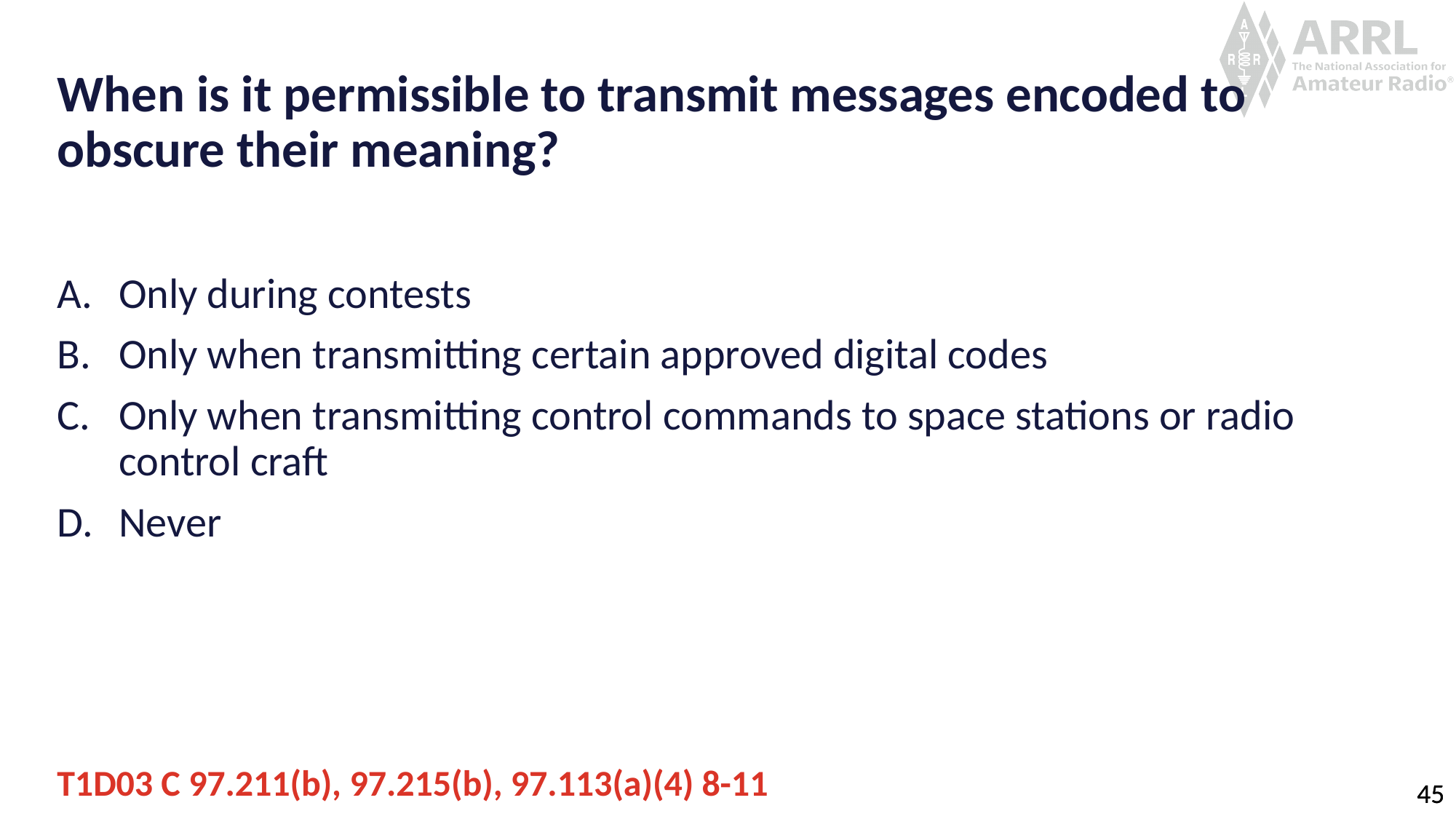

# When is it permissible to transmit messages encoded to obscure their meaning?
Only during contests
Only when transmitting certain approved digital codes
Only when transmitting control commands to space stations or radio control craft
Never
T1D03 C 97.211(b), 97.215(b), 97.113(a)(4) 8-11